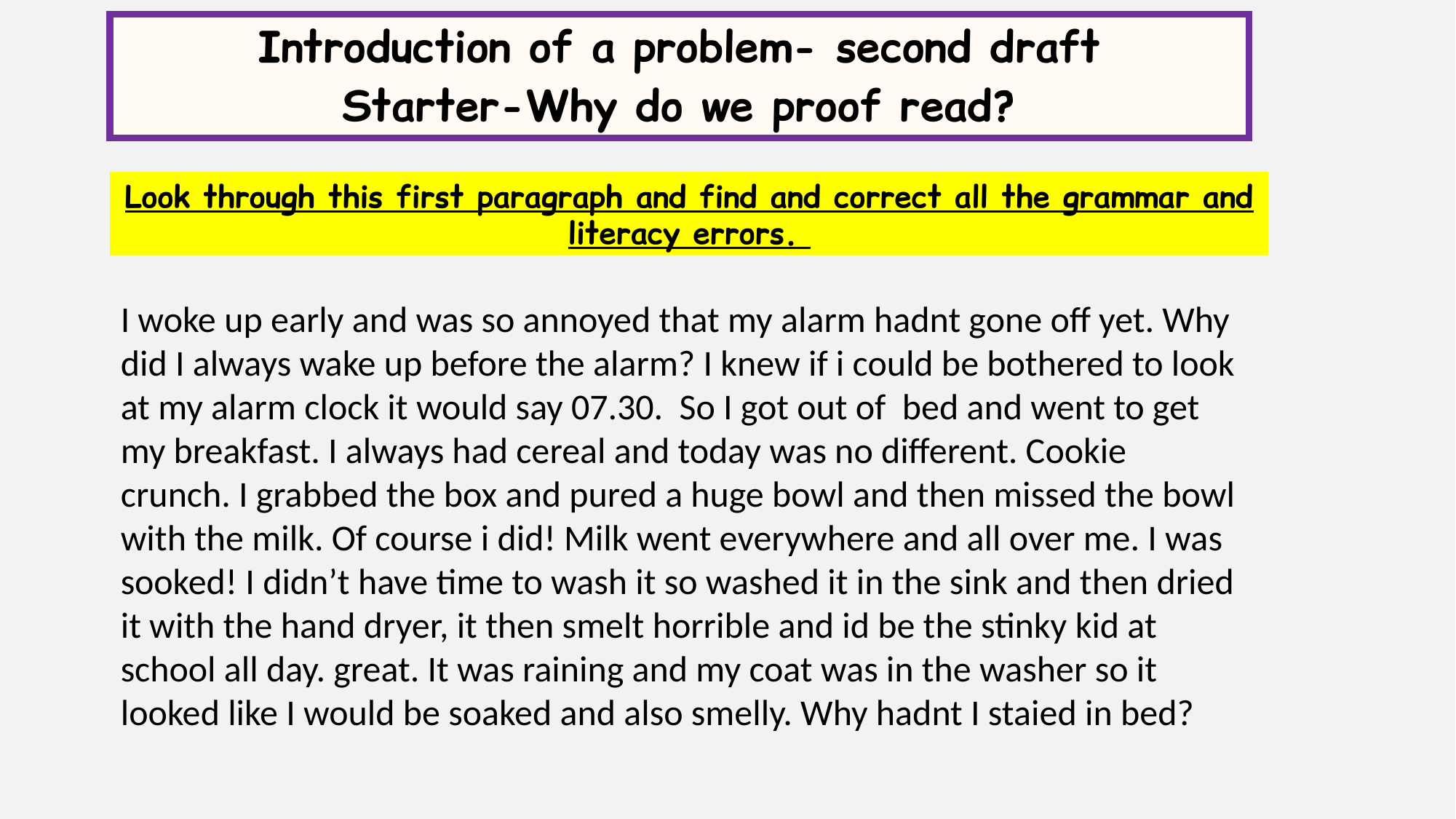

Introduction of a problem- second draft
Starter-Why do we proof read?
Look through this first paragraph and find and correct all the grammar and literacy errors.
I woke up early and was so annoyed that my alarm hadnt gone off yet. Why did I always wake up before the alarm? I knew if i could be bothered to look at my alarm clock it would say 07.30.  So I got out of  bed and went to get my breakfast. I always had cereal and today was no different. Cookie crunch. I grabbed the box and pured a huge bowl and then missed the bowl with the milk. Of course i did! Milk went everywhere and all over me. I was sooked! I didn’t have time to wash it so washed it in the sink and then dried it with the hand dryer, it then smelt horrible and id be the stinky kid at school all day. great. It was raining and my coat was in the washer so it looked like I would be soaked and also smelly. Why hadnt I staied in bed?